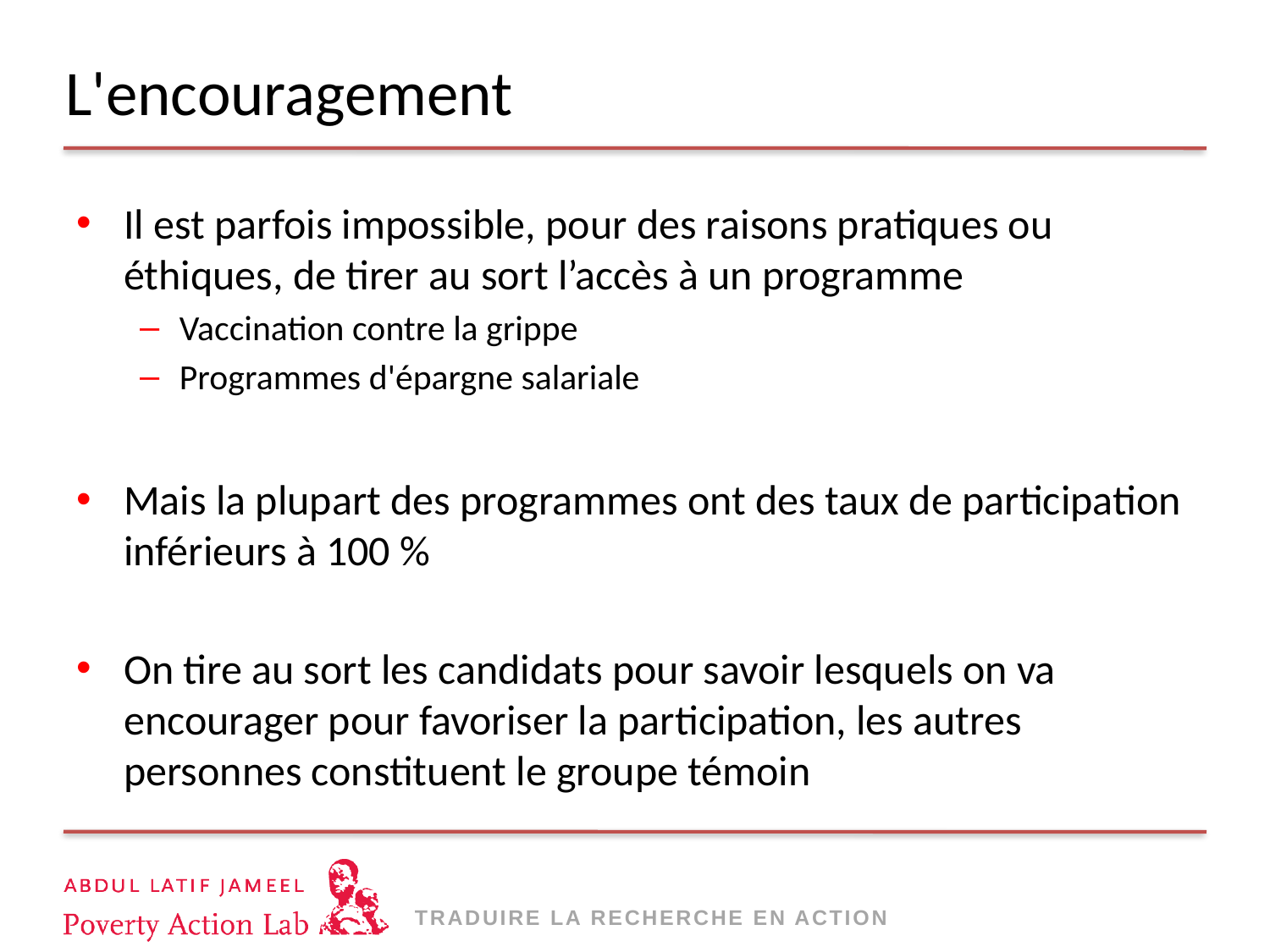

# L'encouragement
Il est parfois impossible, pour des raisons pratiques ou éthiques, de tirer au sort l’accès à un programme
Vaccination contre la grippe
Programmes d'épargne salariale

Mais la plupart des programmes ont des taux de participation inférieurs à 100 %

On tire au sort les candidats pour savoir lesquels on va encourager pour favoriser la participation, les autres personnes constituent le groupe témoin